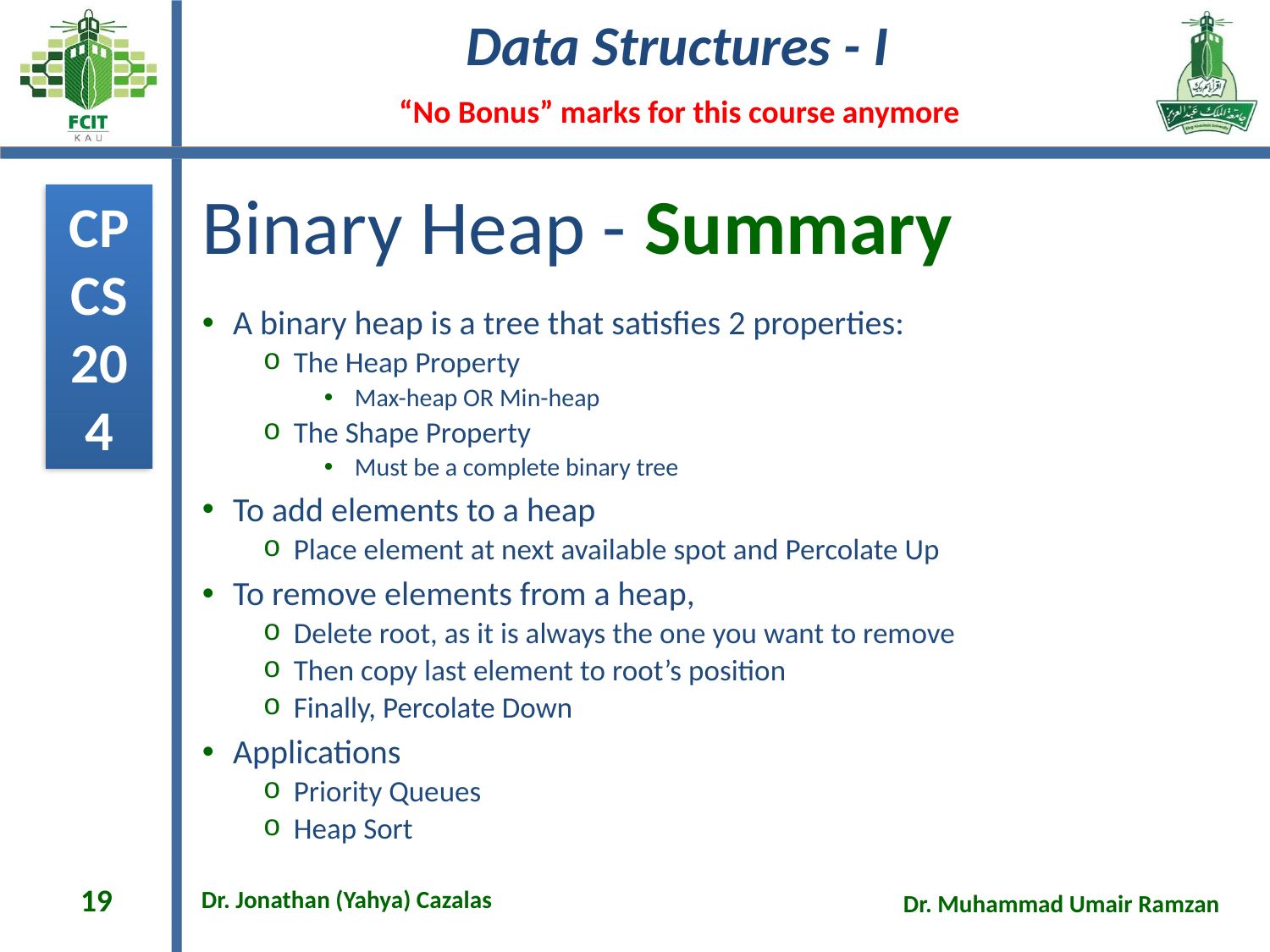

# Binary Heap - Summary
A binary heap is a tree that satisfies 2 properties:
The Heap Property
Max-heap OR Min-heap
The Shape Property
Must be a complete binary tree
To add elements to a heap
Place element at next available spot and Percolate Up
To remove elements from a heap,
Delete root, as it is always the one you want to remove
Then copy last element to root’s position
Finally, Percolate Down
Applications
Priority Queues
Heap Sort
19